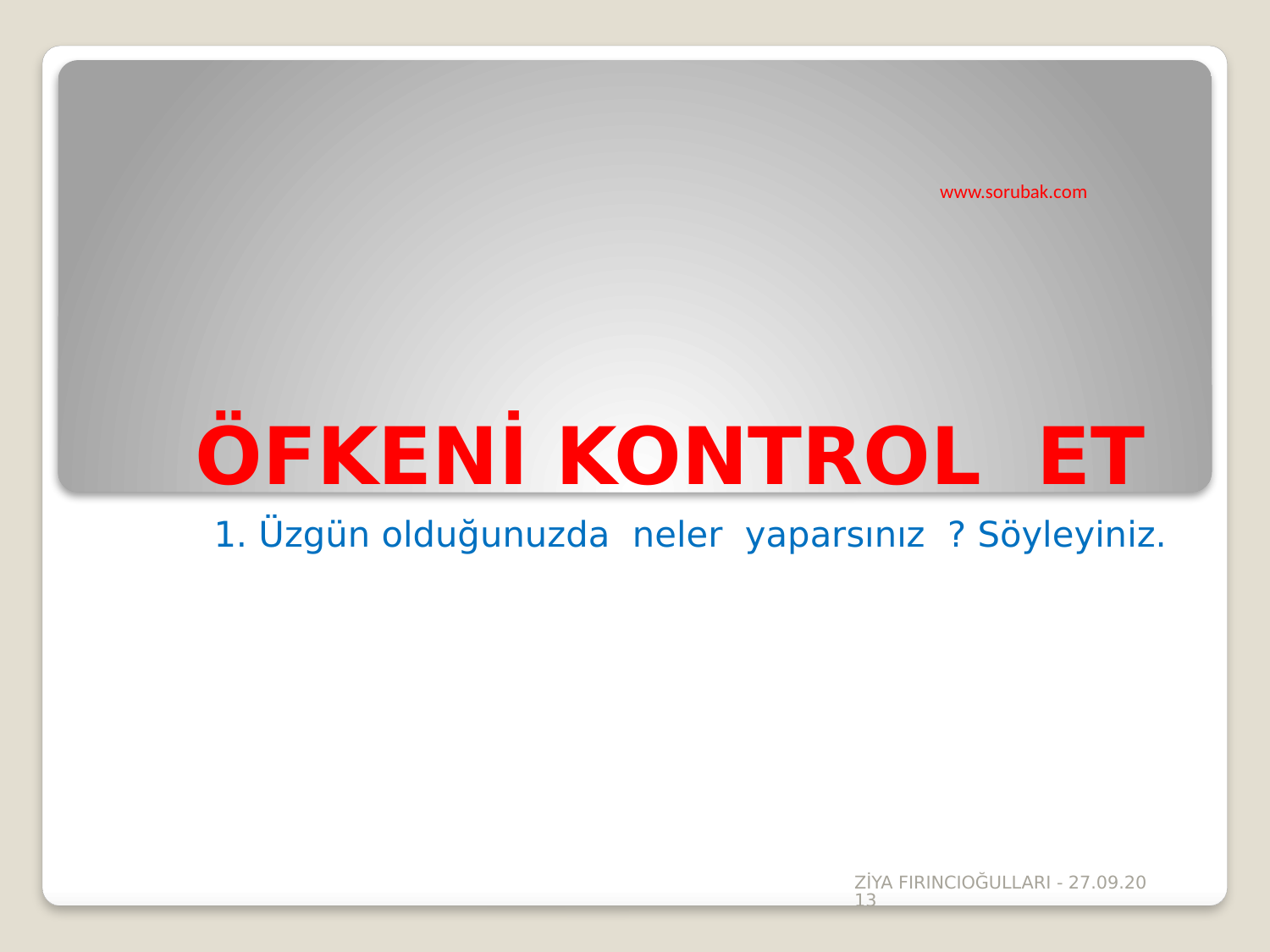

www.sorubak.com
# ÖFKENİ KONTROL  ET
1. Üzgün olduğunuzda  neler  yaparsınız  ? Söyleyiniz.
ZİYA FIRINCIOĞULLARI - 27.09.2013